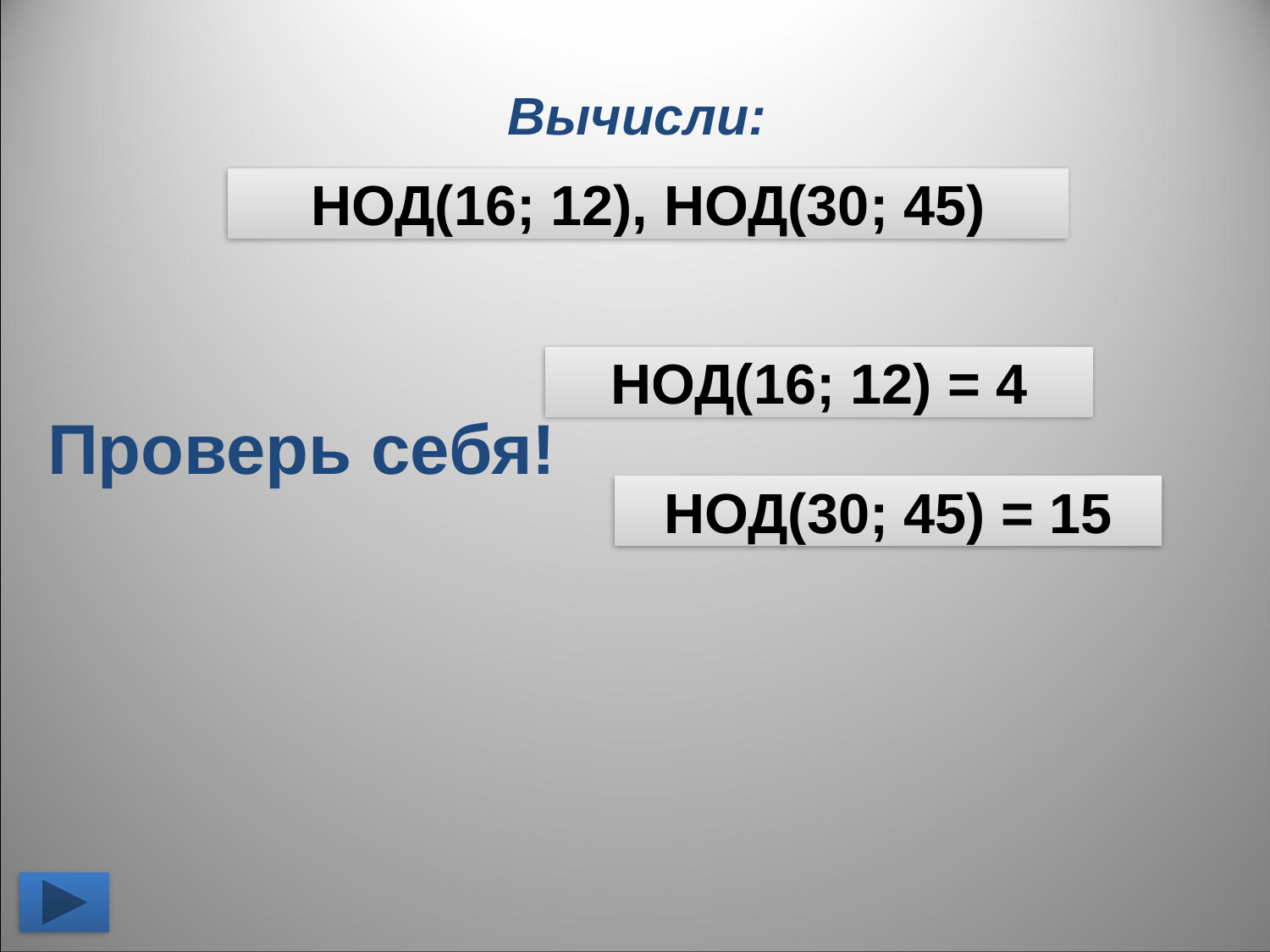

Вычисли:
НОД(16; 12), НОД(30; 45)
НОД(16; 12) = 4
Проверь себя!
НОД(30; 45) = 15